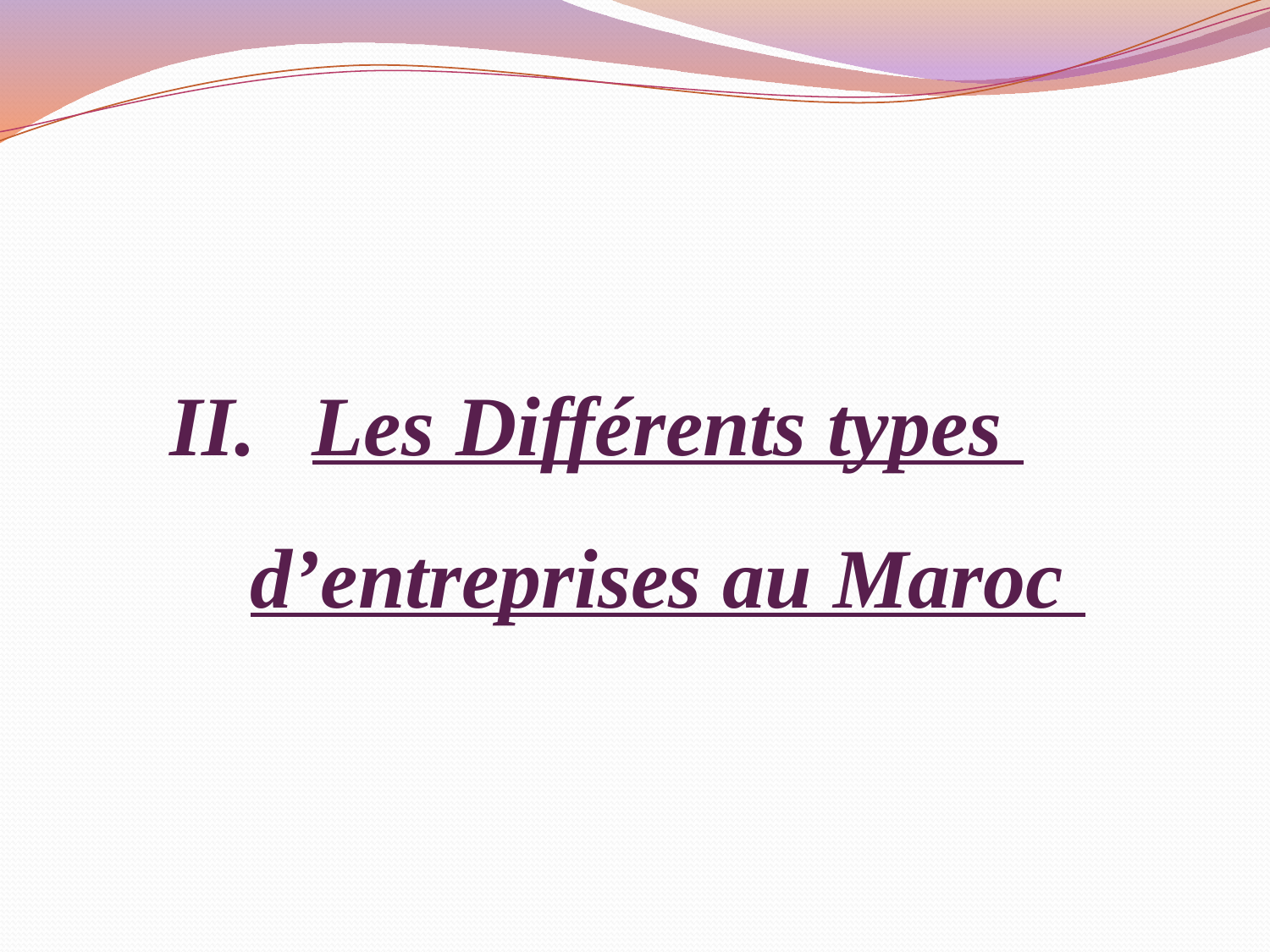

# Les Différents types  d’entreprises au Maroc